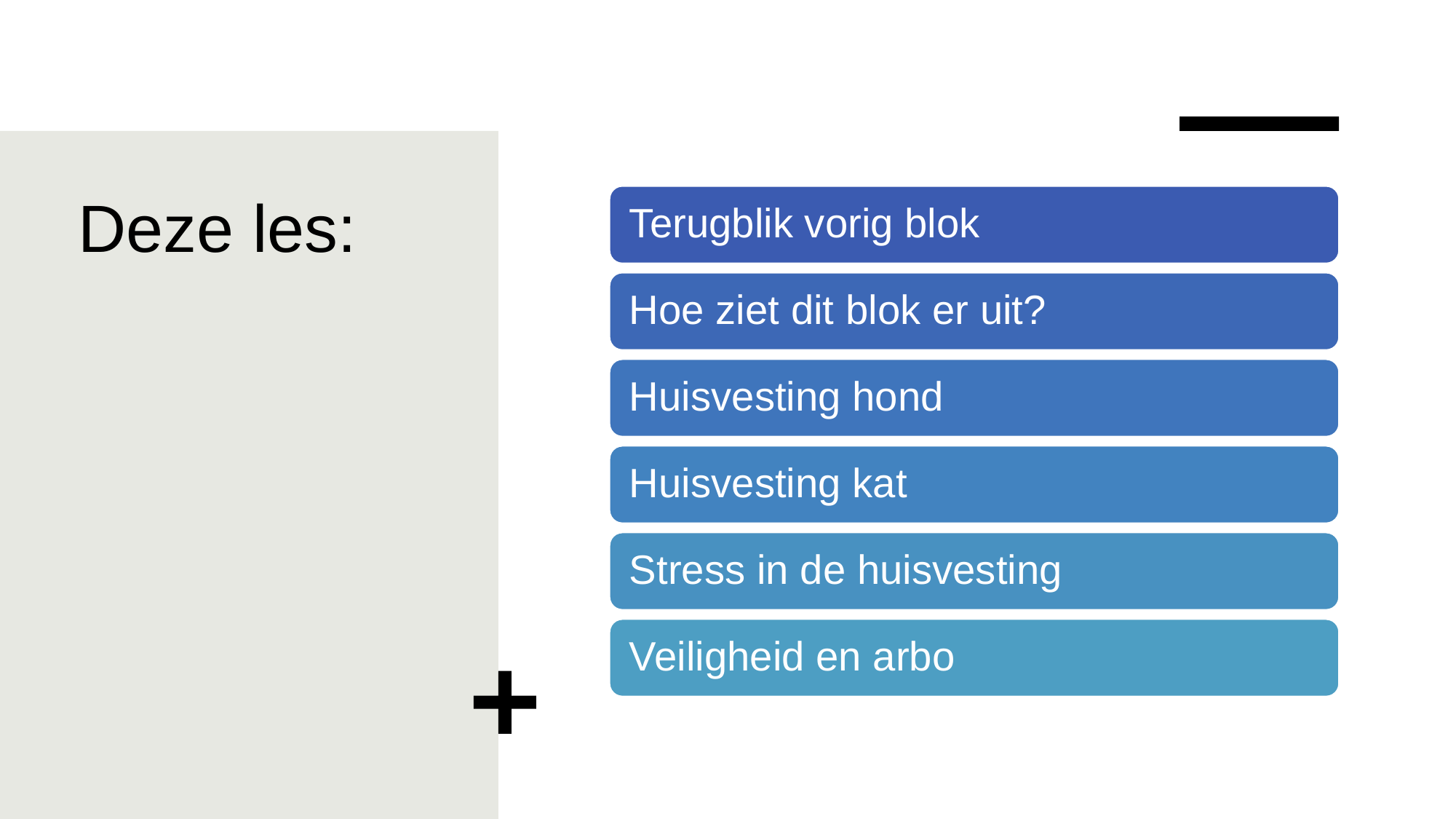

# Deze les:
Terugblik vorig blok
Hoe ziet dit blok er uit?
Huisvesting hond
Huisvesting kat
Stress in de huisvesting
Veiligheid en arbo